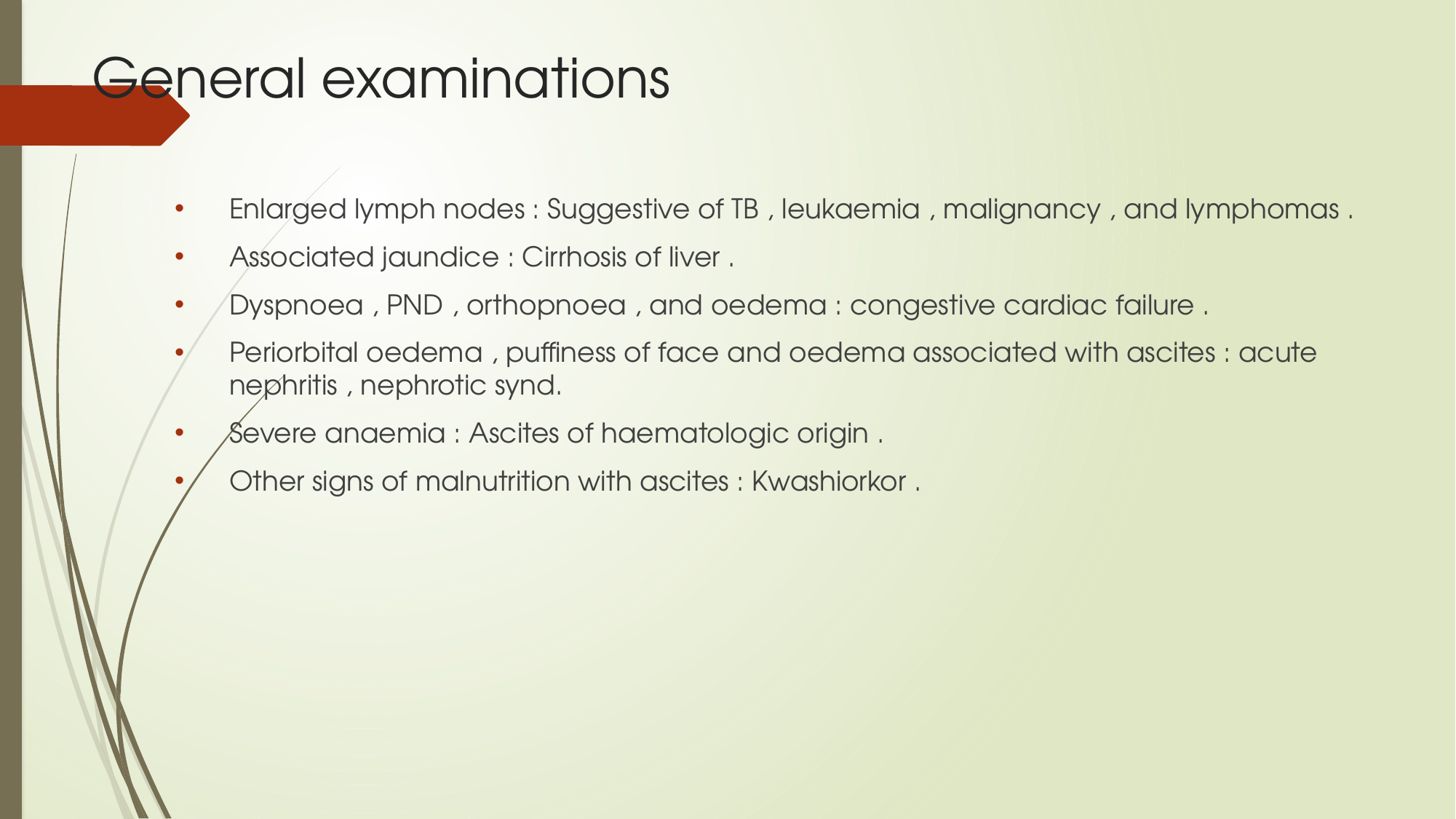

# General examinations
Enlarged lymph nodes : Suggestive of TB , leukaemia , malignancy , and lymphomas .
Associated jaundice : Cirrhosis of liver .
Dyspnoea , PND , orthopnoea , and oedema : congestive cardiac failure .
Periorbital oedema , puffiness of face and oedema associated with ascites : acute nephritis , nephrotic synd.
Severe anaemia : Ascites of haematologic origin .
Other signs of malnutrition with ascites : Kwashiorkor .